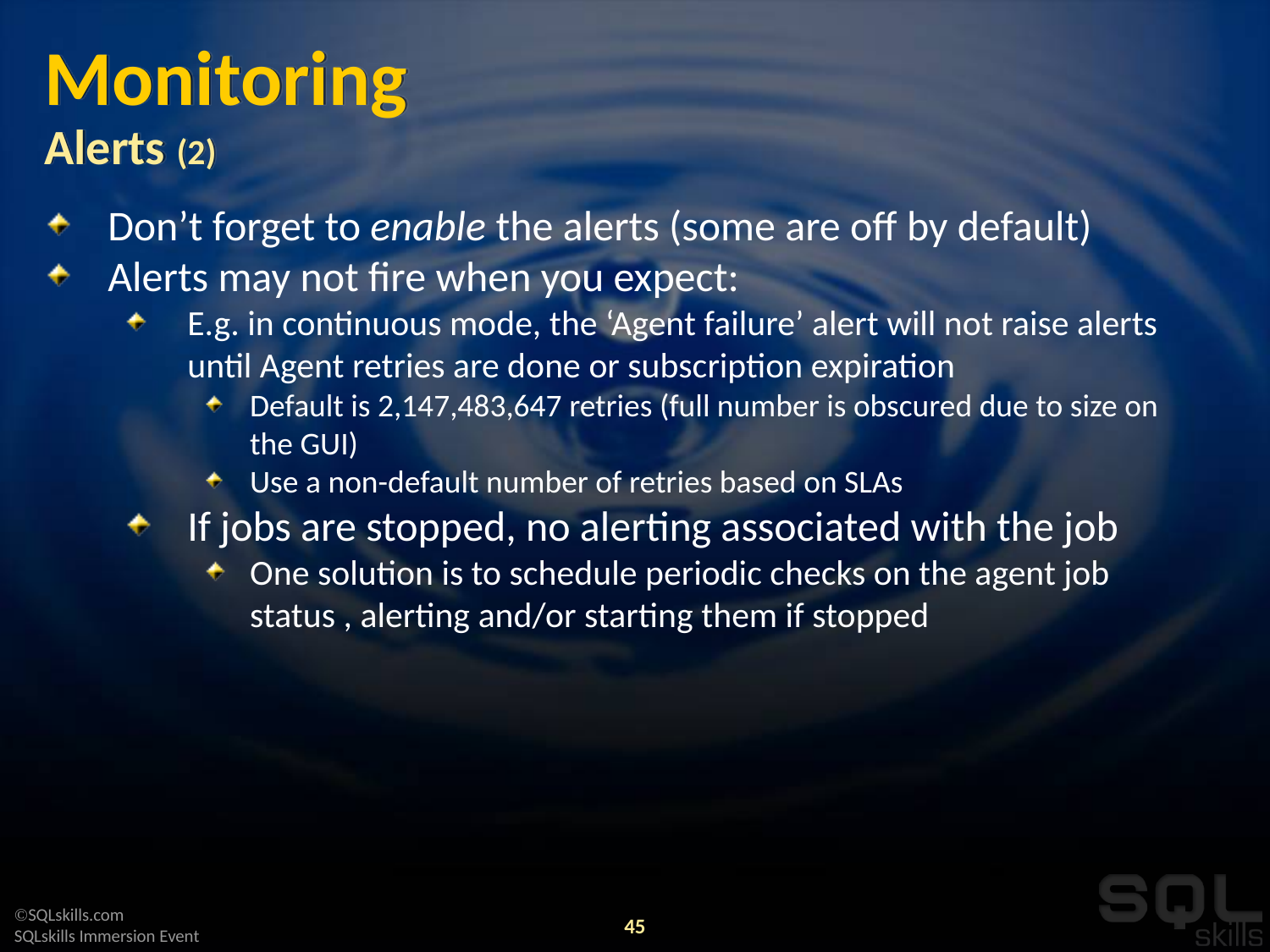

# Monitoring Alerts (2)
Don’t forget to enable the alerts (some are off by default)
Alerts may not fire when you expect:
E.g. in continuous mode, the ‘Agent failure’ alert will not raise alerts until Agent retries are done or subscription expiration
Default is 2,147,483,647 retries (full number is obscured due to size on the GUI)
Use a non-default number of retries based on SLAs
If jobs are stopped, no alerting associated with the job
One solution is to schedule periodic checks on the agent job status , alerting and/or starting them if stopped

45